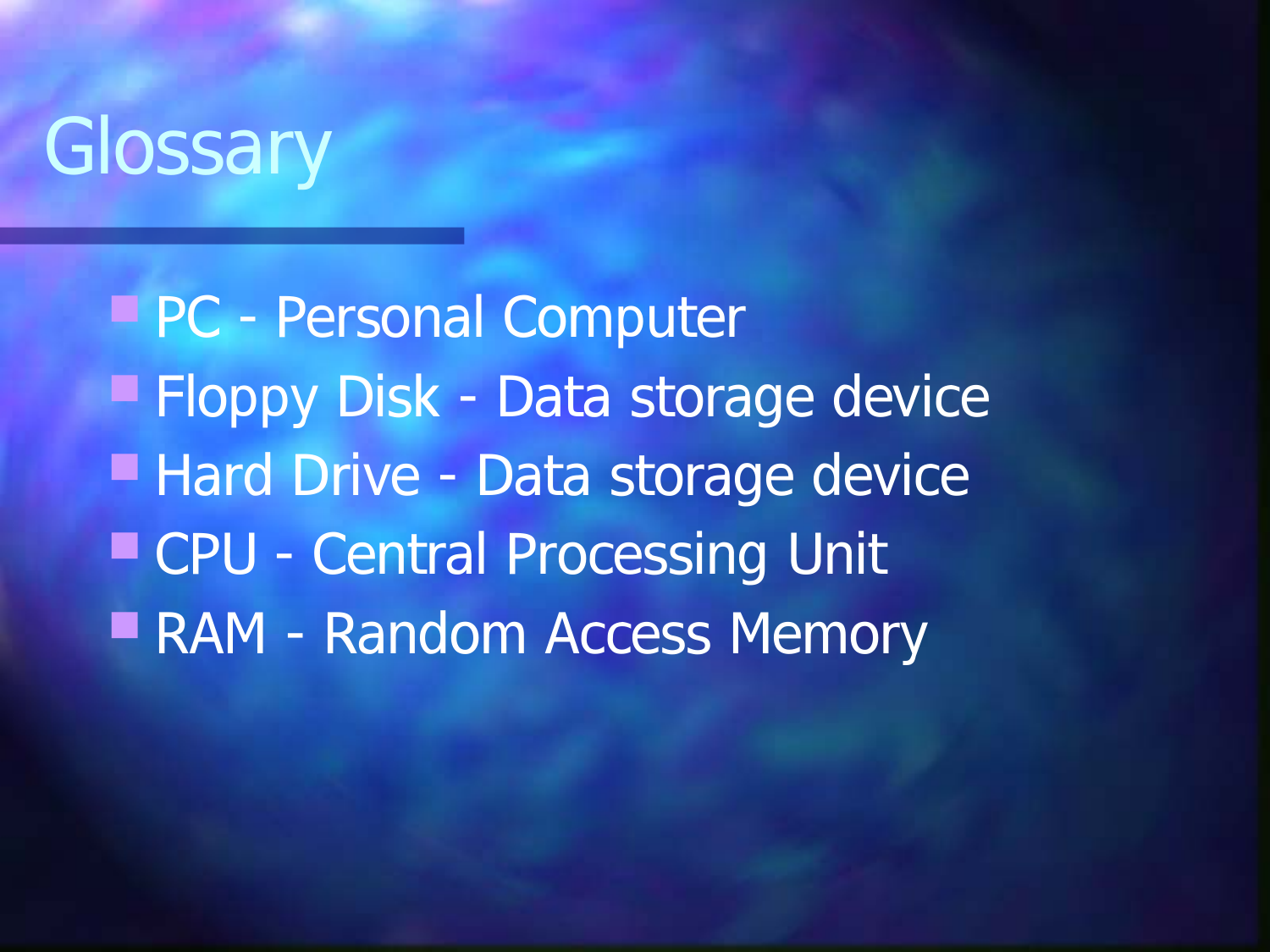

# Glossary
PC - Personal Computer
Floppy Disk - Data storage device
Hard Drive - Data storage device
CPU - Central Processing Unit
RAM - Random Access Memory